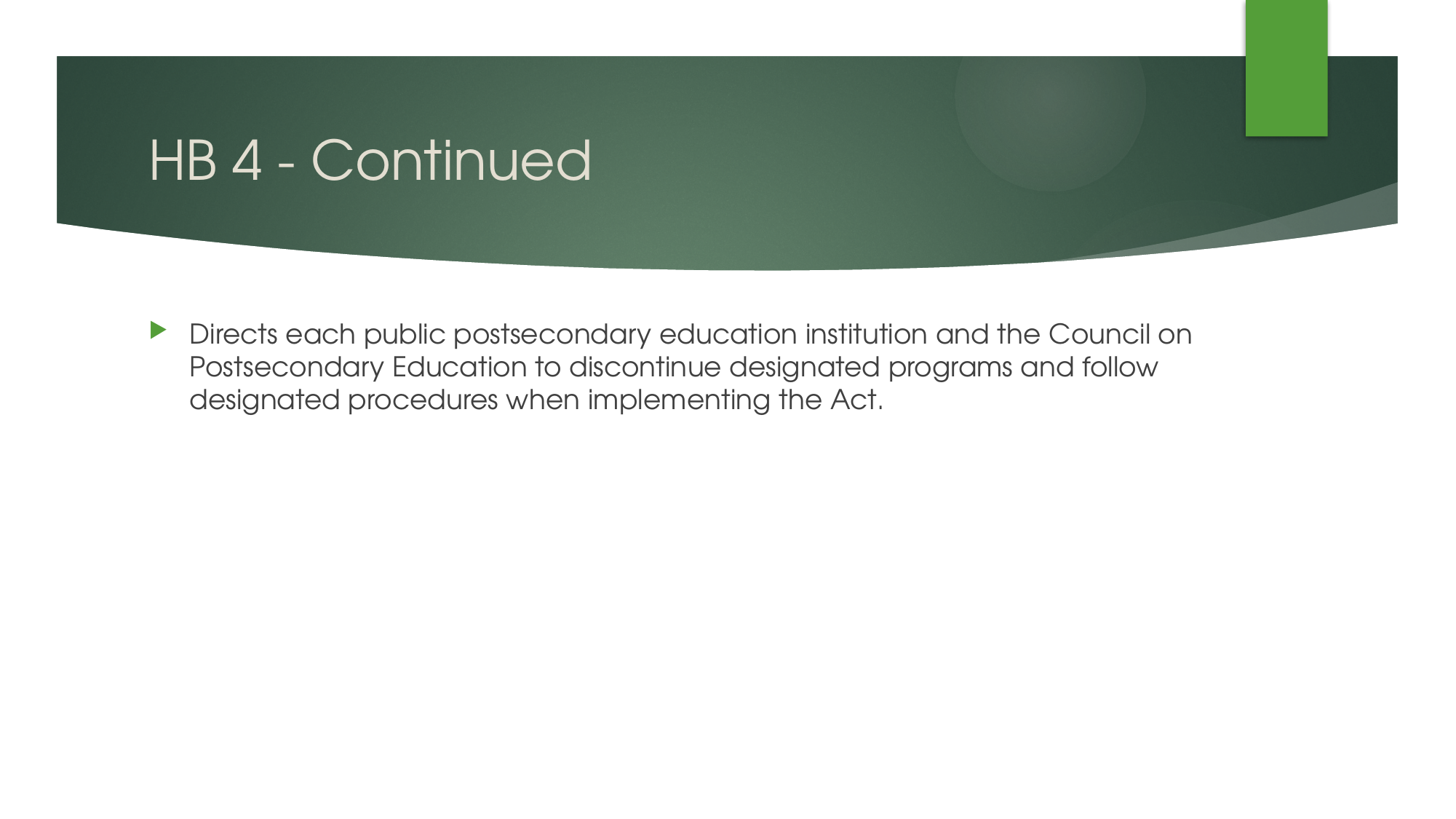

# HB 4 - Continued
Directs each public postsecondary education institution and the Council on Postsecondary Education to discontinue designated programs and follow designated procedures when implementing the Act.